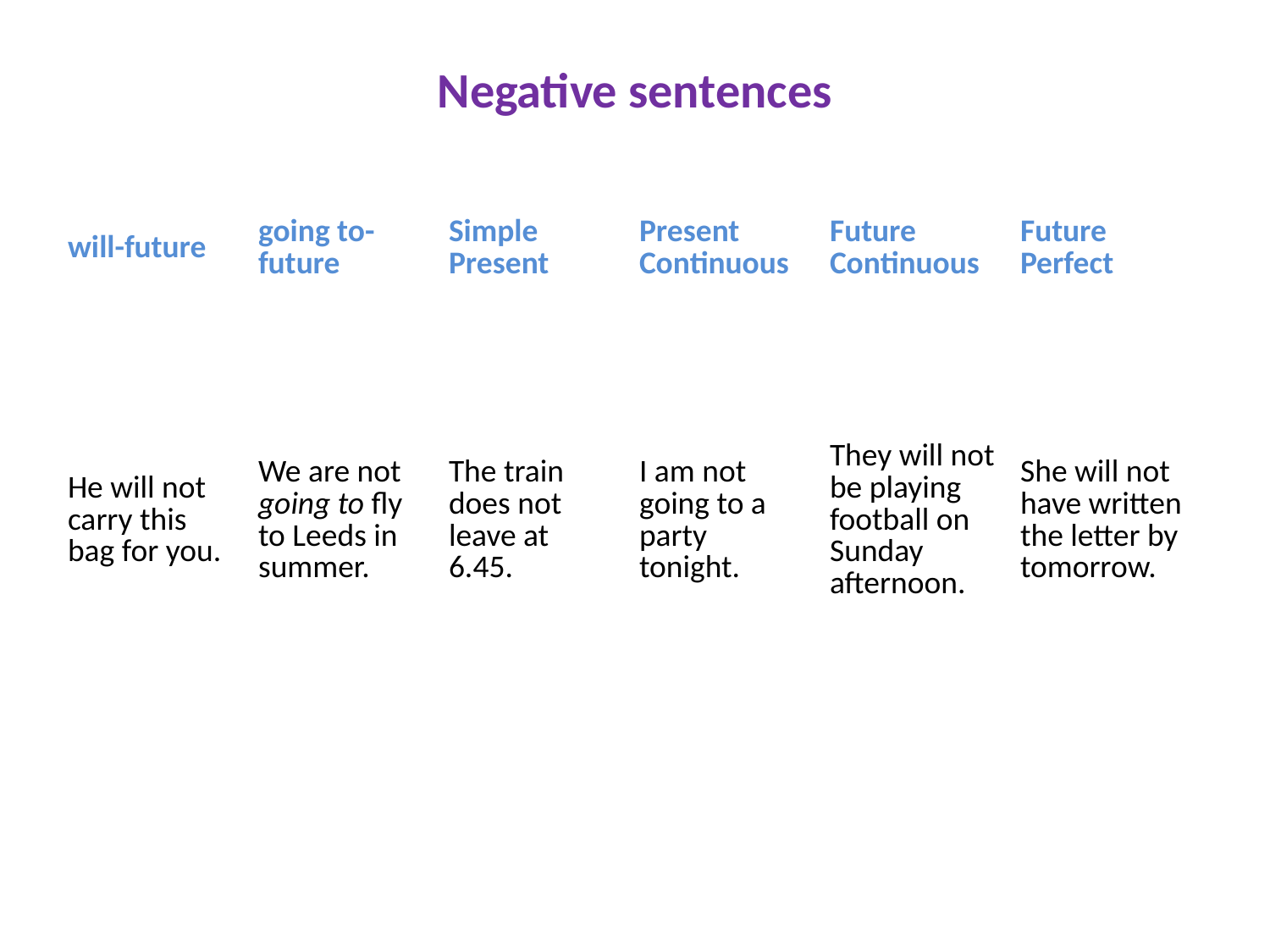

# Negative sentences
| will-future | going to-future | Simple Present | Present Continuous | Future Continuous | Future Perfect |
| --- | --- | --- | --- | --- | --- |
| He will not carry this bag for you. | We are not going to fly to Leeds in summer. | The train does not leave at 6.45. | I am not going to a party tonight. | They will not be playing football on Sunday afternoon. | She will not have written the letter by tomorrow. |